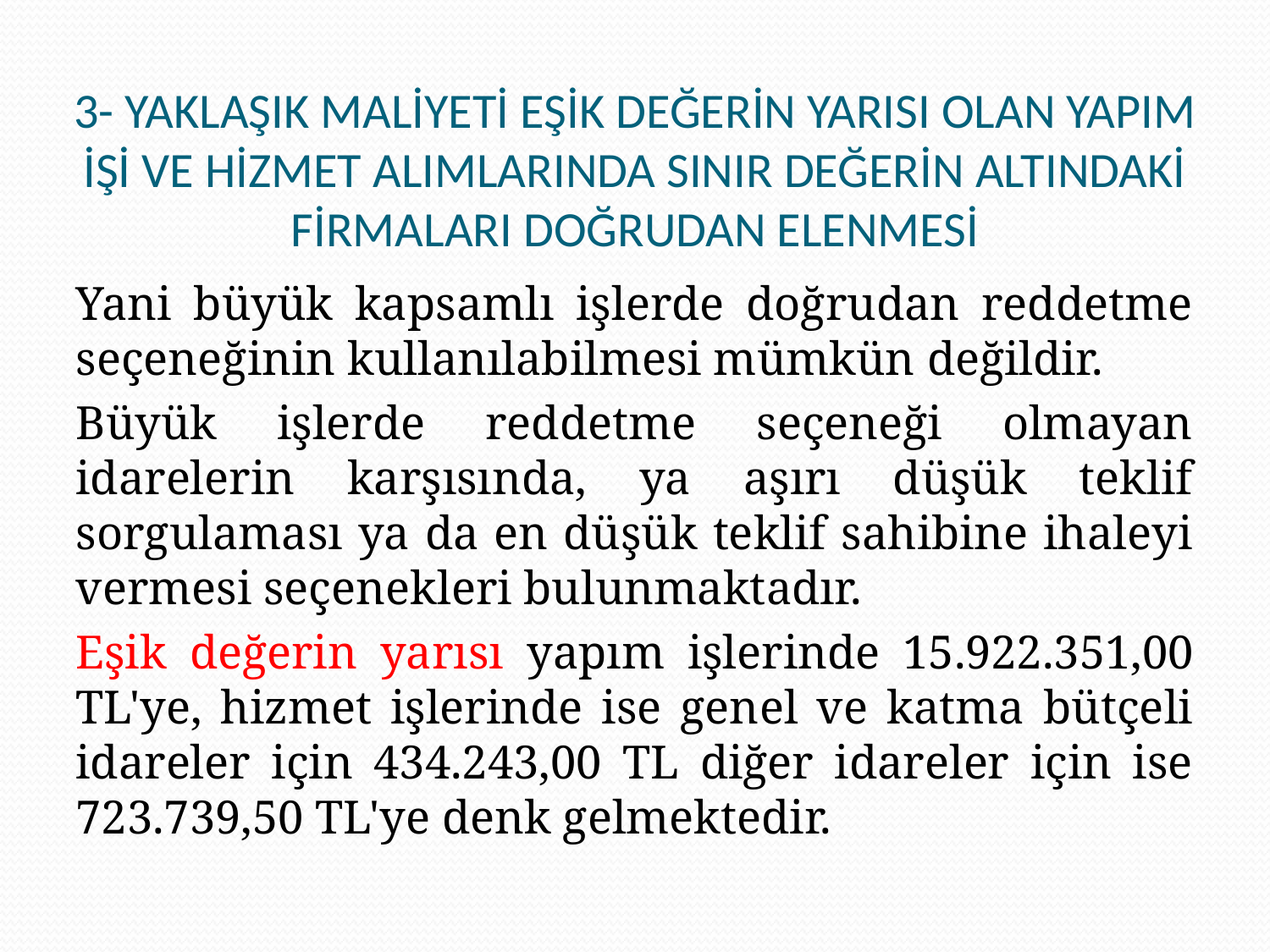

# 3- YAKLAŞIK MALİYETİ EŞİK DEĞERİN YARISI OLAN YAPIM İŞİ VE HİZMET ALIMLARINDA SINIR DEĞERİN ALTINDAKİ FİRMALARI DOĞRUDAN ELENMESİ
Yani büyük kapsamlı işlerde doğrudan reddetme seçeneğinin kullanılabilmesi mümkün değildir.
Büyük işlerde reddetme seçeneği olmayan idarelerin karşısında, ya aşırı düşük teklif sorgulaması ya da en düşük teklif sahibine ihaleyi vermesi seçenekleri bulunmaktadır.
Eşik değerin yarısı yapım işlerinde 15.922.351,00 TL'ye, hizmet işlerinde ise genel ve katma bütçeli idareler için 434.243,00 TL diğer idareler için ise 723.739,50 TL'ye denk gelmektedir.